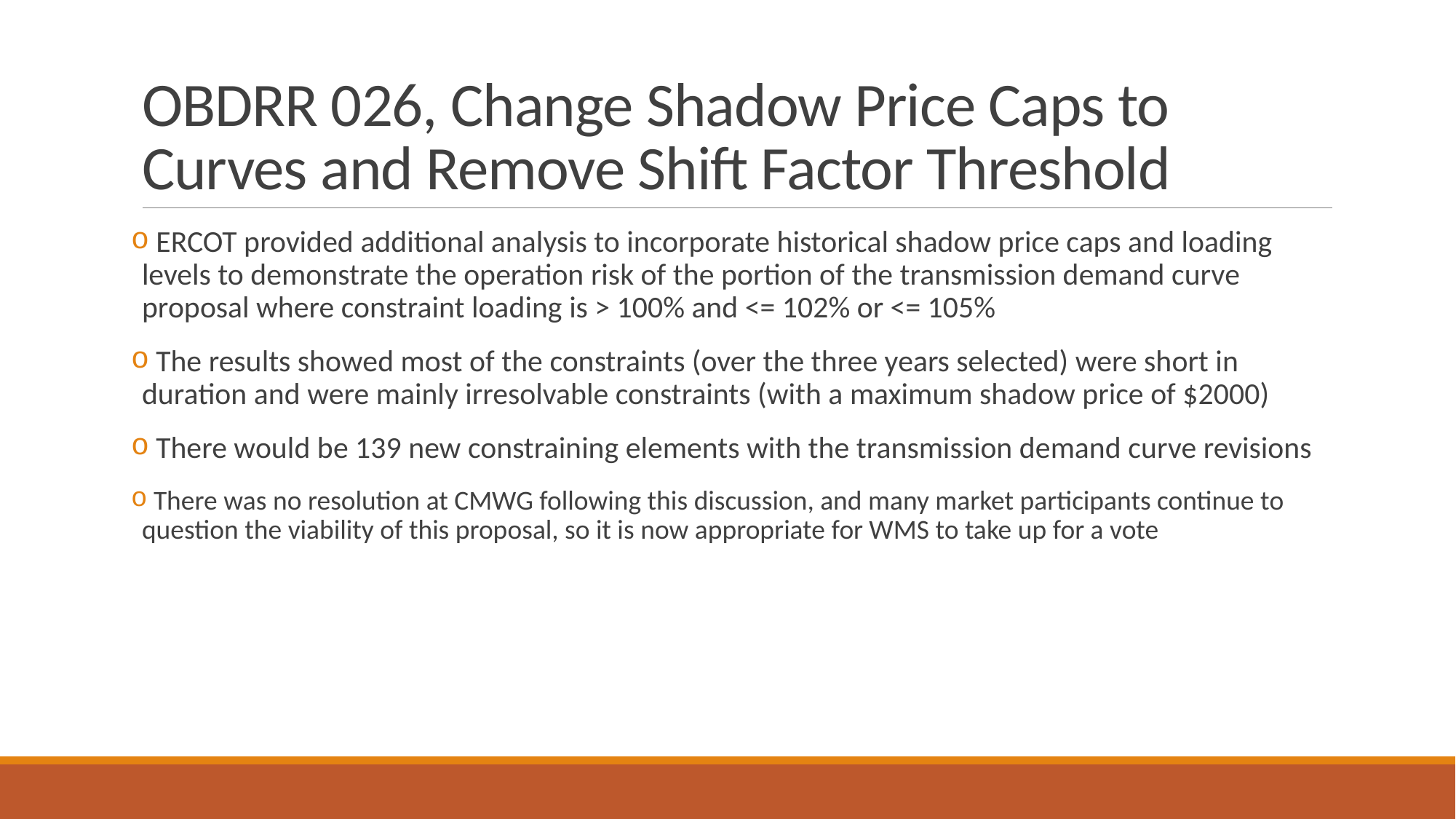

# OBDRR 026, Change Shadow Price Caps to Curves and Remove Shift Factor Threshold
 ERCOT provided additional analysis to incorporate historical shadow price caps and loading levels to demonstrate the operation risk of the portion of the transmission demand curve proposal where constraint loading is > 100% and <= 102% or <= 105%
 The results showed most of the constraints (over the three years selected) were short in duration and were mainly irresolvable constraints (with a maximum shadow price of $2000)
 There would be 139 new constraining elements with the transmission demand curve revisions
 There was no resolution at CMWG following this discussion, and many market participants continue to question the viability of this proposal, so it is now appropriate for WMS to take up for a vote